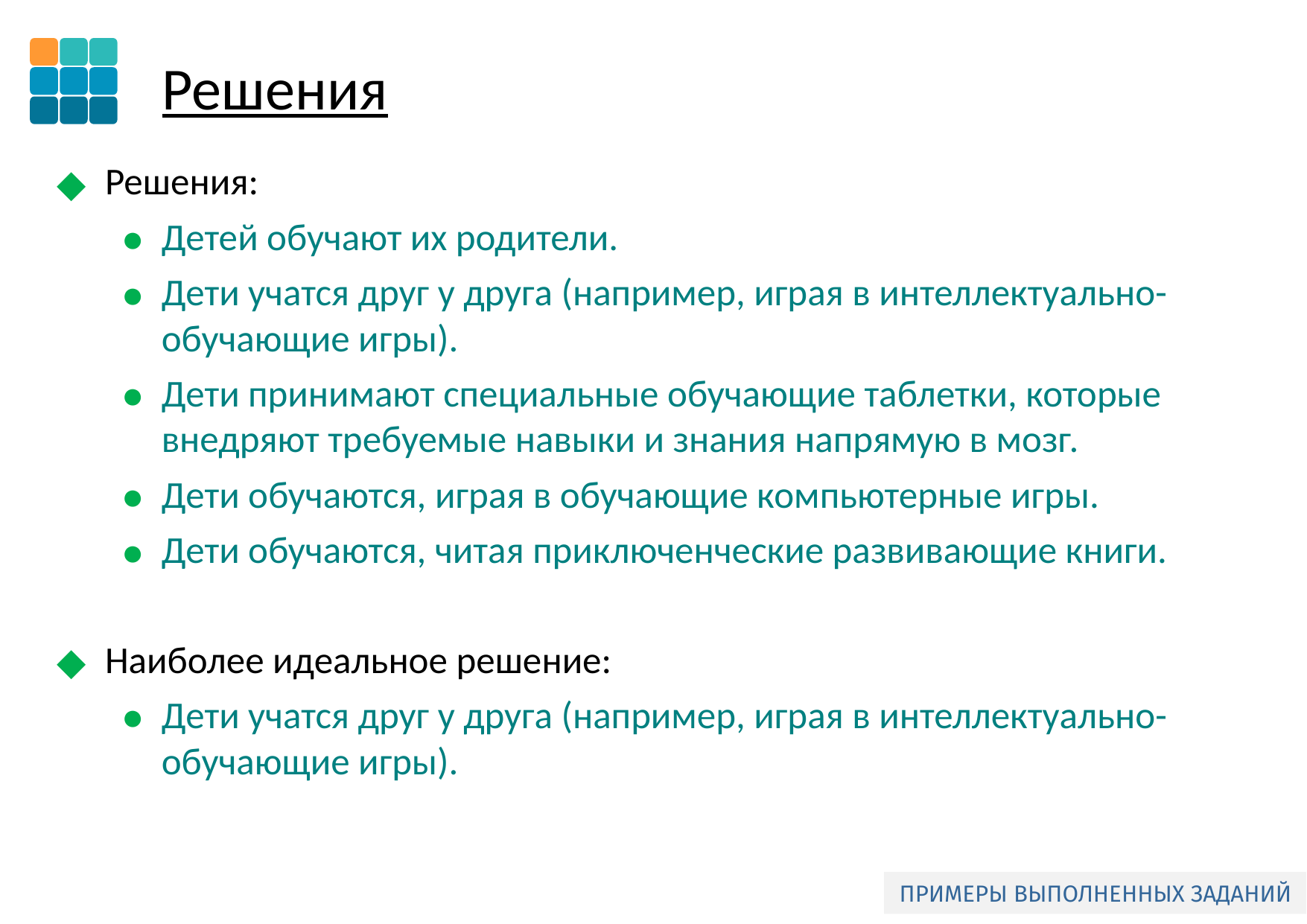

# Решения
Решения:
Детей обучают их родители.
Дети учатся друг у друга (например, играя в интеллектуально-  обучающие игры).
Дети принимают специальные обучающие таблетки, которые  внедряют требуемые навыки и знания напрямую в мозг.
Дети обучаются, играя в обучающие компьютерные игры.
Дети обучаются, читая приключенческие развивающие книги.

Наиболее идеальное решение:
Дети учатся друг у друга (например, играя в интеллектуально-  обучающие игры).

ПРИМЕРЫ ВЫПОЛНЕННЫХ ЗАДАНИЙ